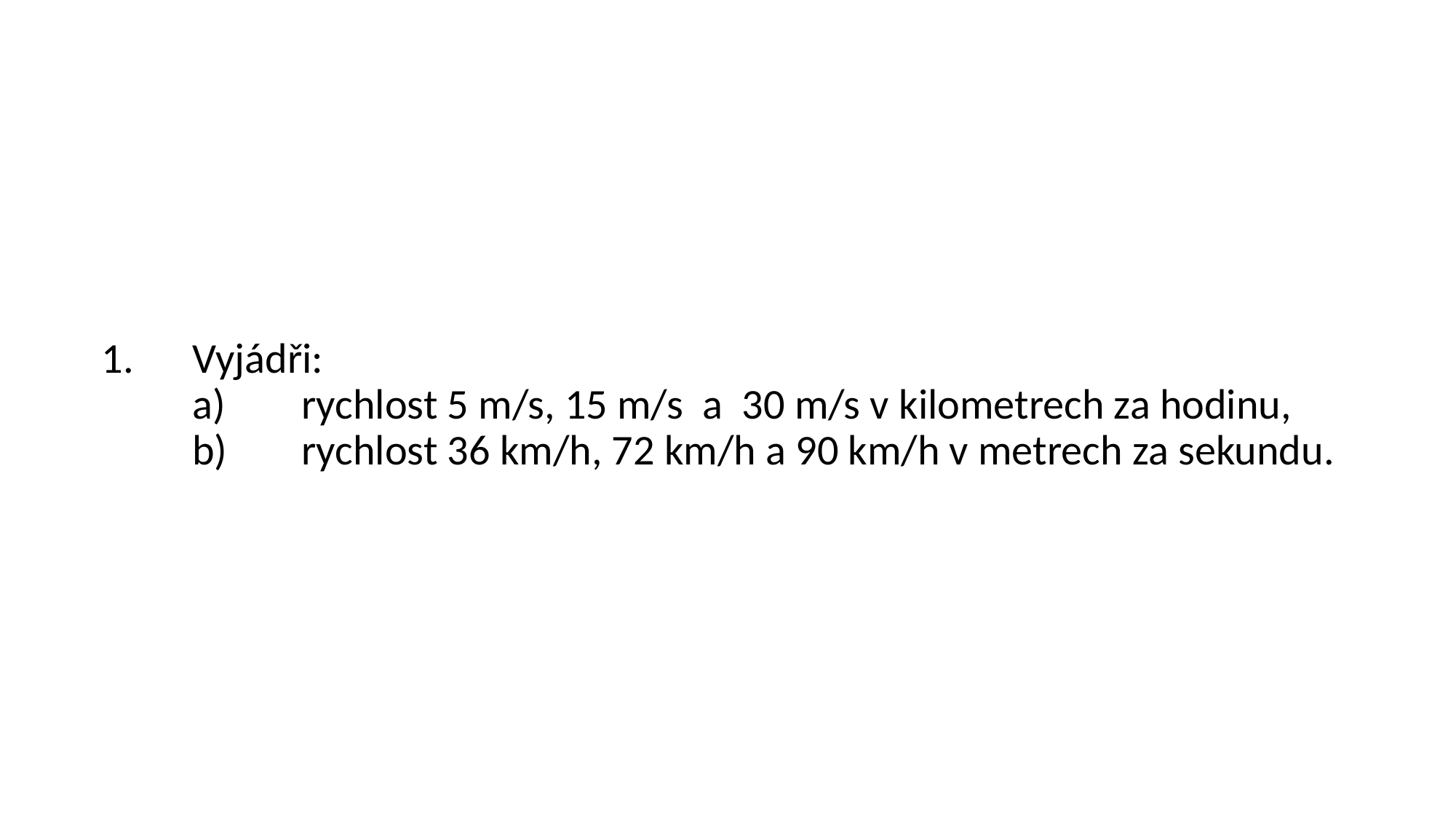

# Vyjádři: a)	rychlost 5 m/s, 15 m/s  a  30 m/s v kilometrech za hodinu, b)	rychlost 36 km/h, 72 km/h a 90 km/h v metrech za sekundu.